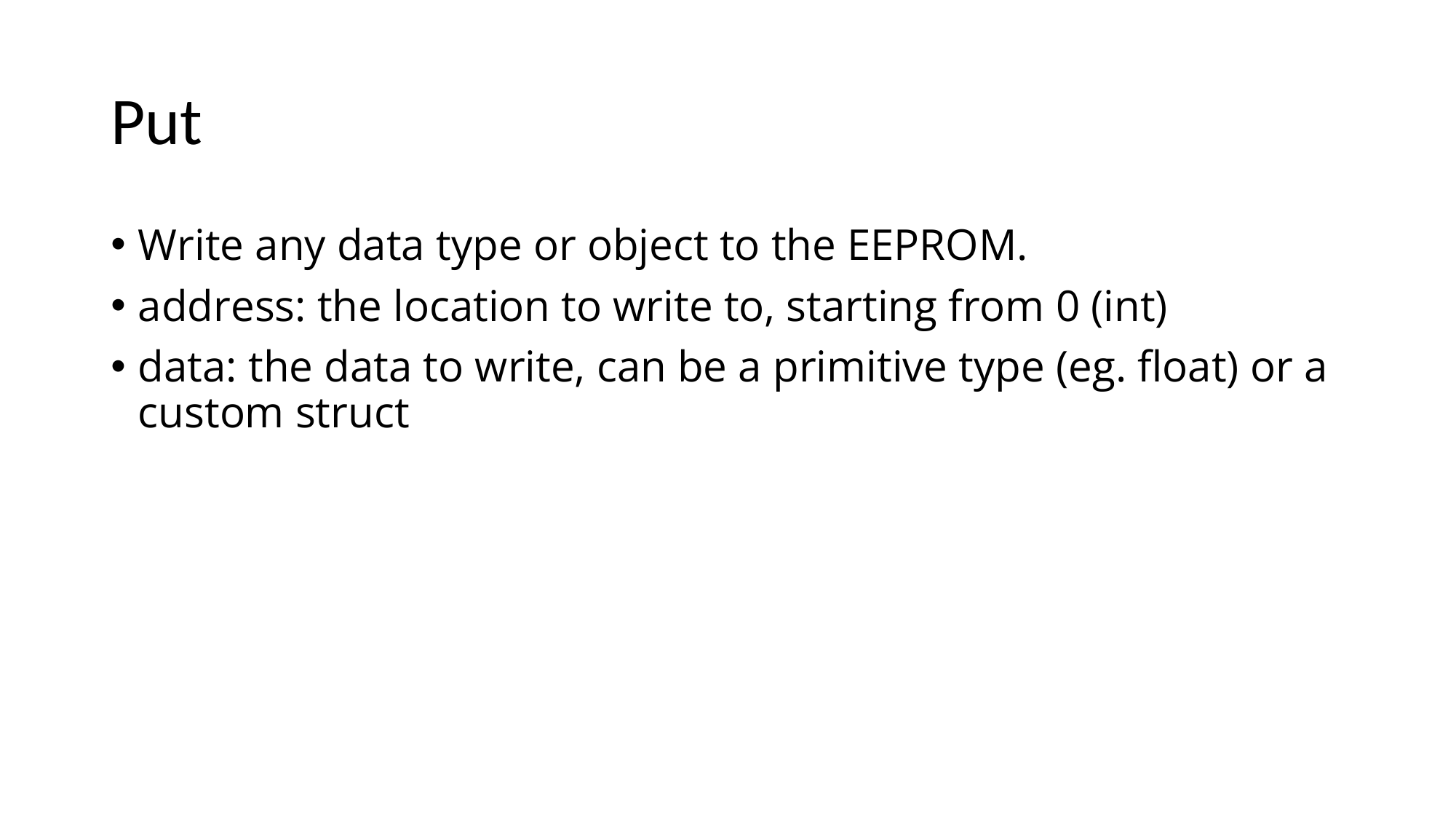

# Put
Write any data type or object to the EEPROM.
address: the location to write to, starting from 0 (int)
data: the data to write, can be a primitive type (eg. float) or a custom struct